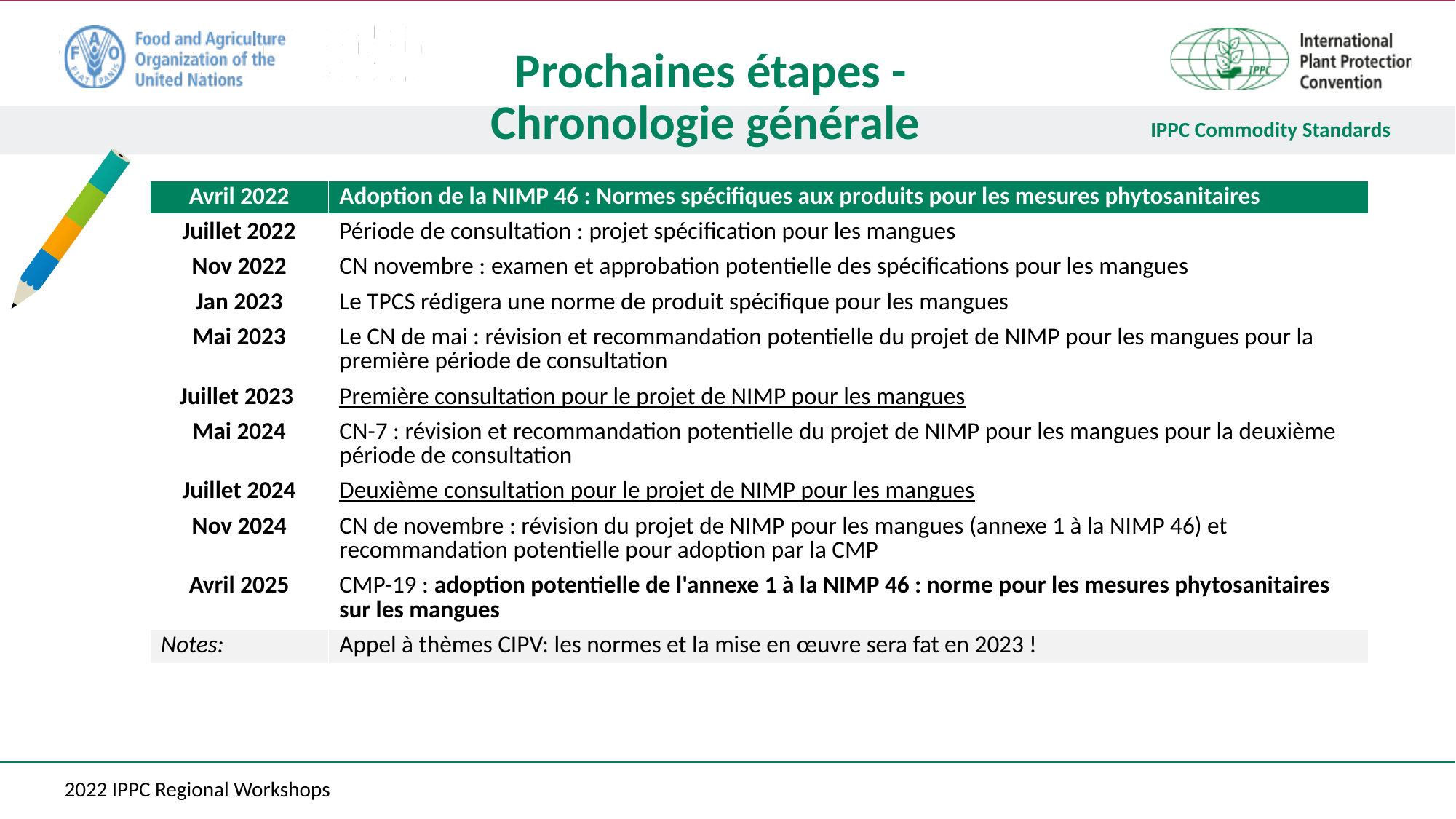

# Prochaines étapes - Chronologie générale

| Avril 2022 | Adoption de la NIMP 46 : Normes spécifiques aux produits pour les mesures phytosanitaires |
| --- | --- |
| Juillet 2022 | Période de consultation : projet spécification pour les mangues |
| Nov 2022 | CN novembre : examen et approbation potentielle des spécifications pour les mangues |
| Jan 2023 | Le TPCS rédigera une norme de produit spécifique pour les mangues |
| Mai 2023 | Le CN de mai : révision et recommandation potentielle du projet de NIMP pour les mangues pour la première période de consultation |
| Juillet 2023 | Première consultation pour le projet de NIMP pour les mangues |
| Mai 2024 | CN-7 : révision et recommandation potentielle du projet de NIMP pour les mangues pour la deuxième période de consultation |
| Juillet 2024 | Deuxième consultation pour le projet de NIMP pour les mangues |
| Nov 2024 | CN de novembre : révision du projet de NIMP pour les mangues (annexe 1 à la NIMP 46) et recommandation potentielle pour adoption par la CMP |
| Avril 2025 | CMP-19 : adoption potentielle de l'annexe 1 à la NIMP 46 : norme pour les mesures phytosanitaires sur les mangues |
| Notes: | Appel à thèmes CIPV: les normes et la mise en œuvre sera fat en 2023 ! |